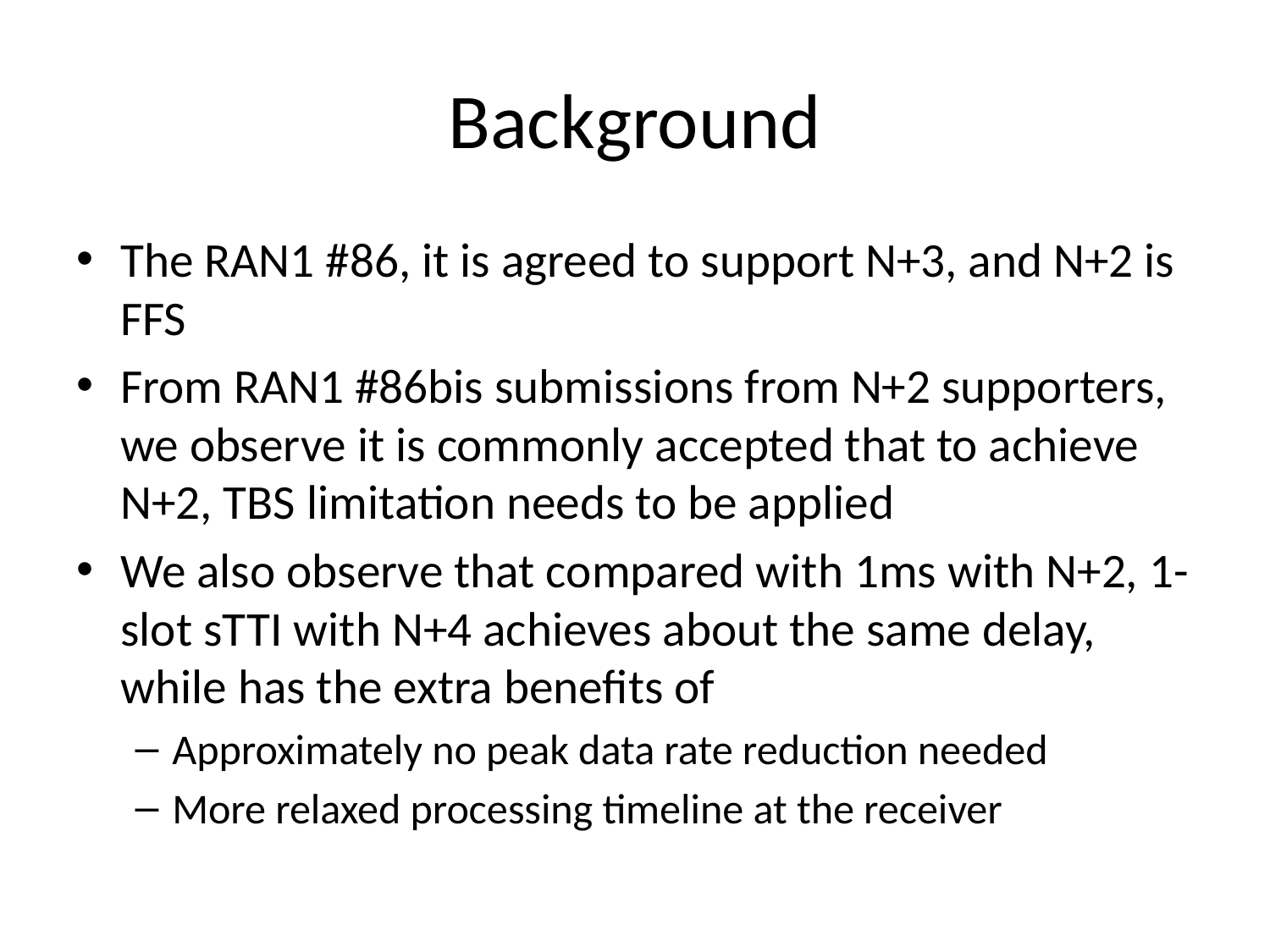

# Background
The RAN1 #86, it is agreed to support N+3, and N+2 is FFS
From RAN1 #86bis submissions from N+2 supporters, we observe it is commonly accepted that to achieve N+2, TBS limitation needs to be applied
We also observe that compared with 1ms with N+2, 1-slot sTTI with N+4 achieves about the same delay, while has the extra benefits of
Approximately no peak data rate reduction needed
More relaxed processing timeline at the receiver